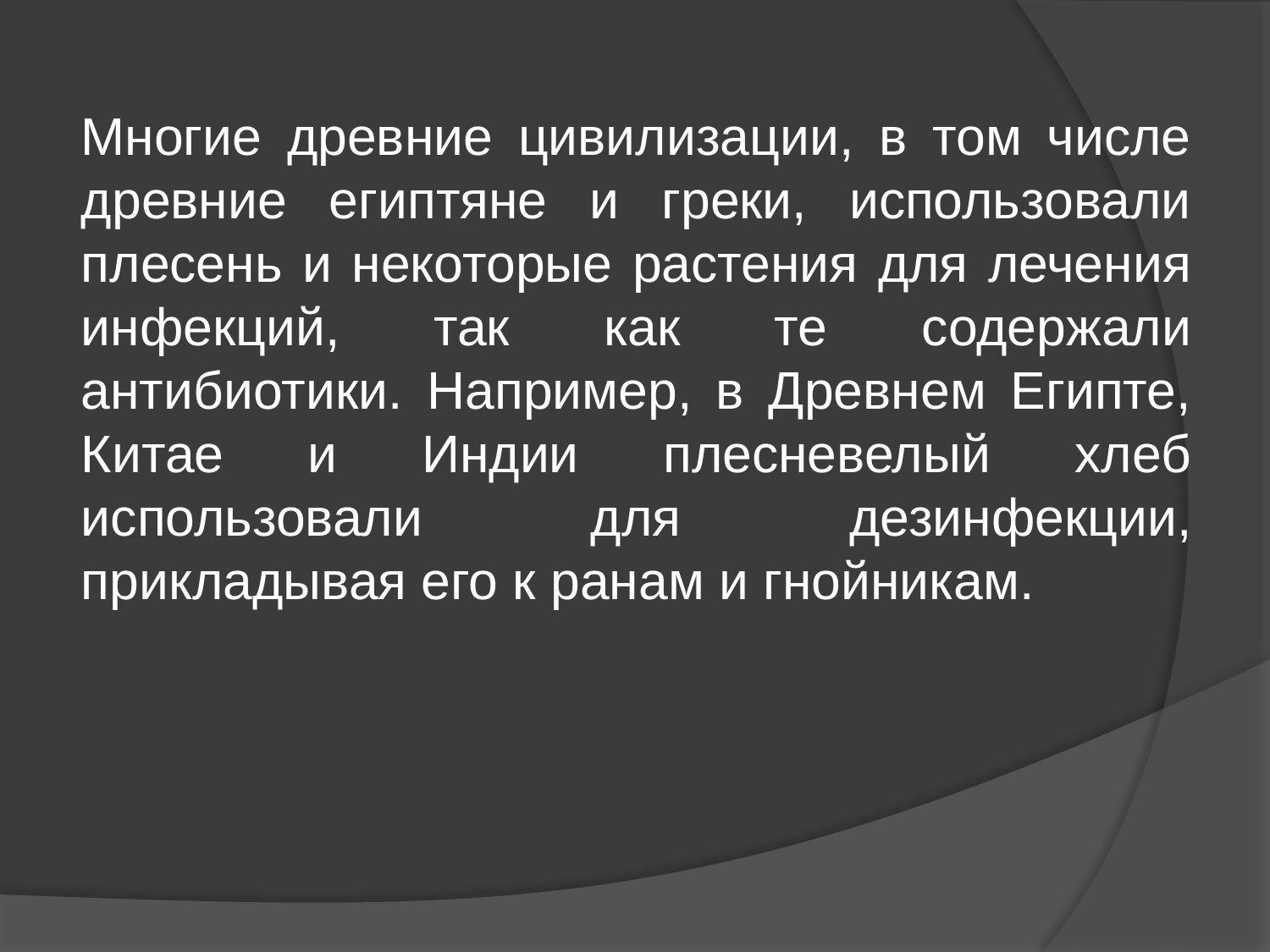

#
Многие древние цивилизации, в том числе древние египтяне и греки, использовали плесень и некоторые растения для лечения инфекций, так как те содержали антибиотики. Например, в Древнем Египте, Китае и Индии плесневелый хлеб использовали для дезинфекции, прикладывая его к ранам и гнойникам.